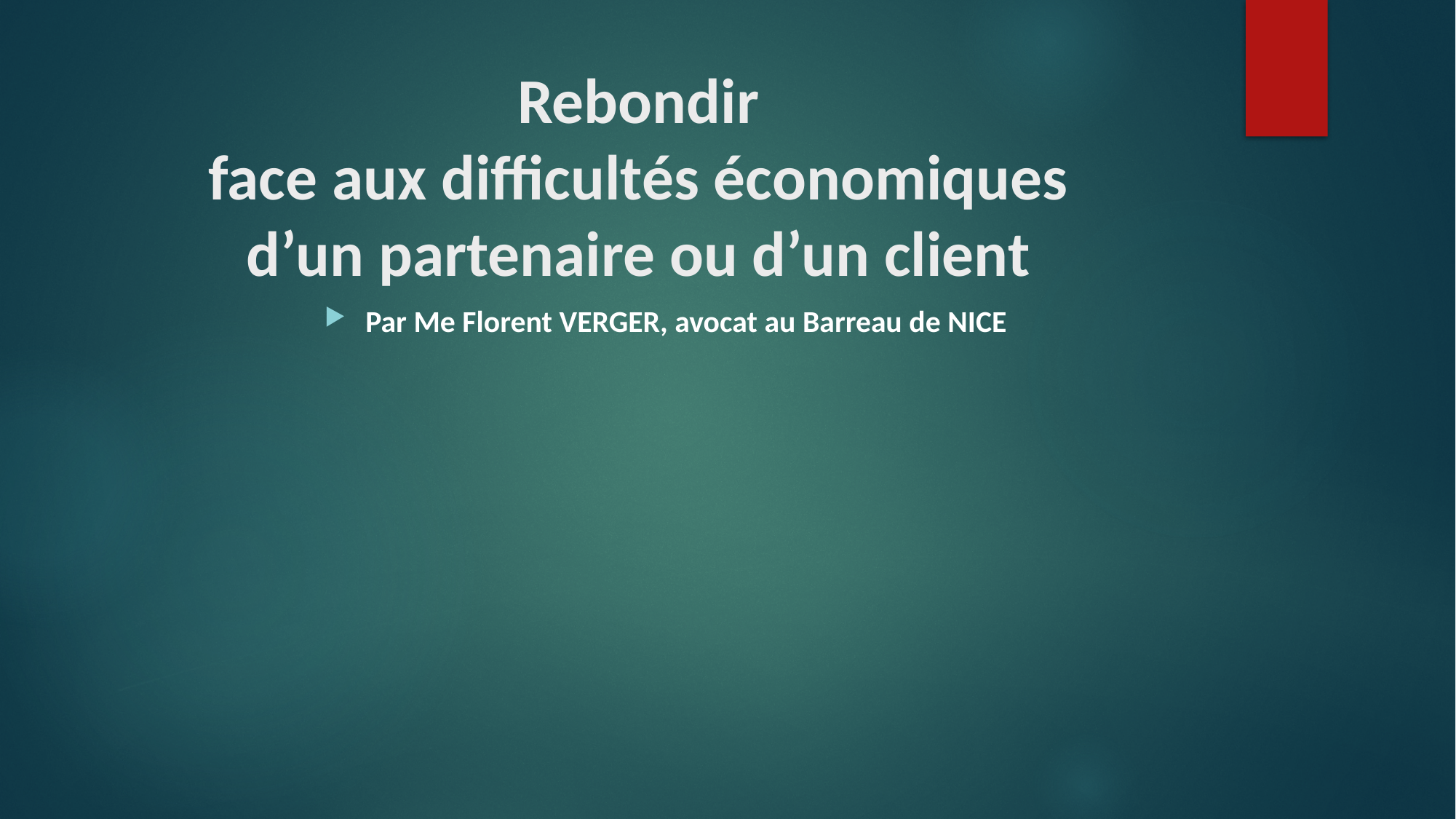

# Rebondir face aux difficultés économiques d’un partenaire ou d’un client

Par Me Florent VERGER, avocat au Barreau de NICE